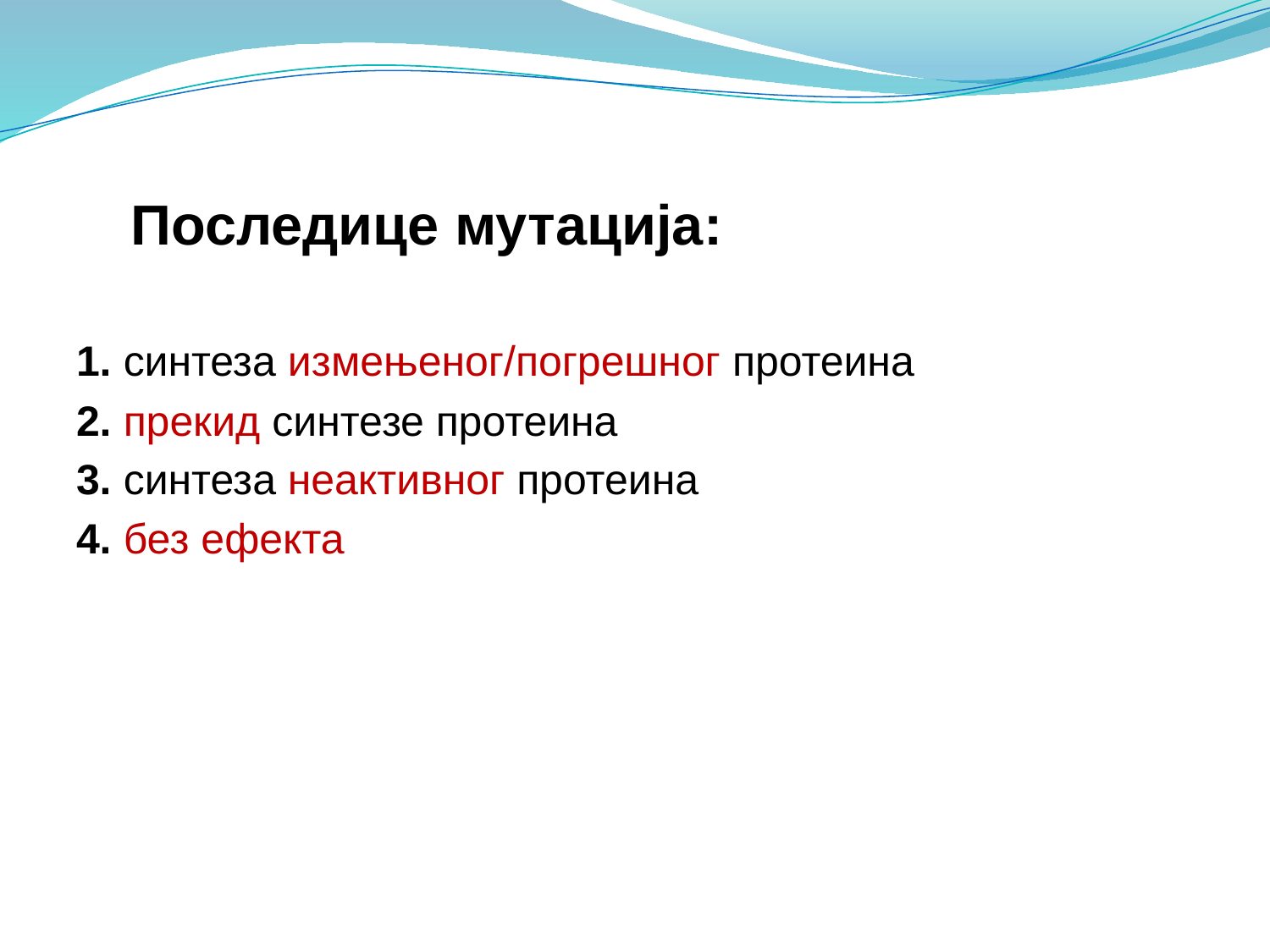

# Последице мутација:

1. синтеза измењеног/погрешног протеина
2. прекид синтезе протеина
3. синтеза неактивног протеина
4. без ефекта